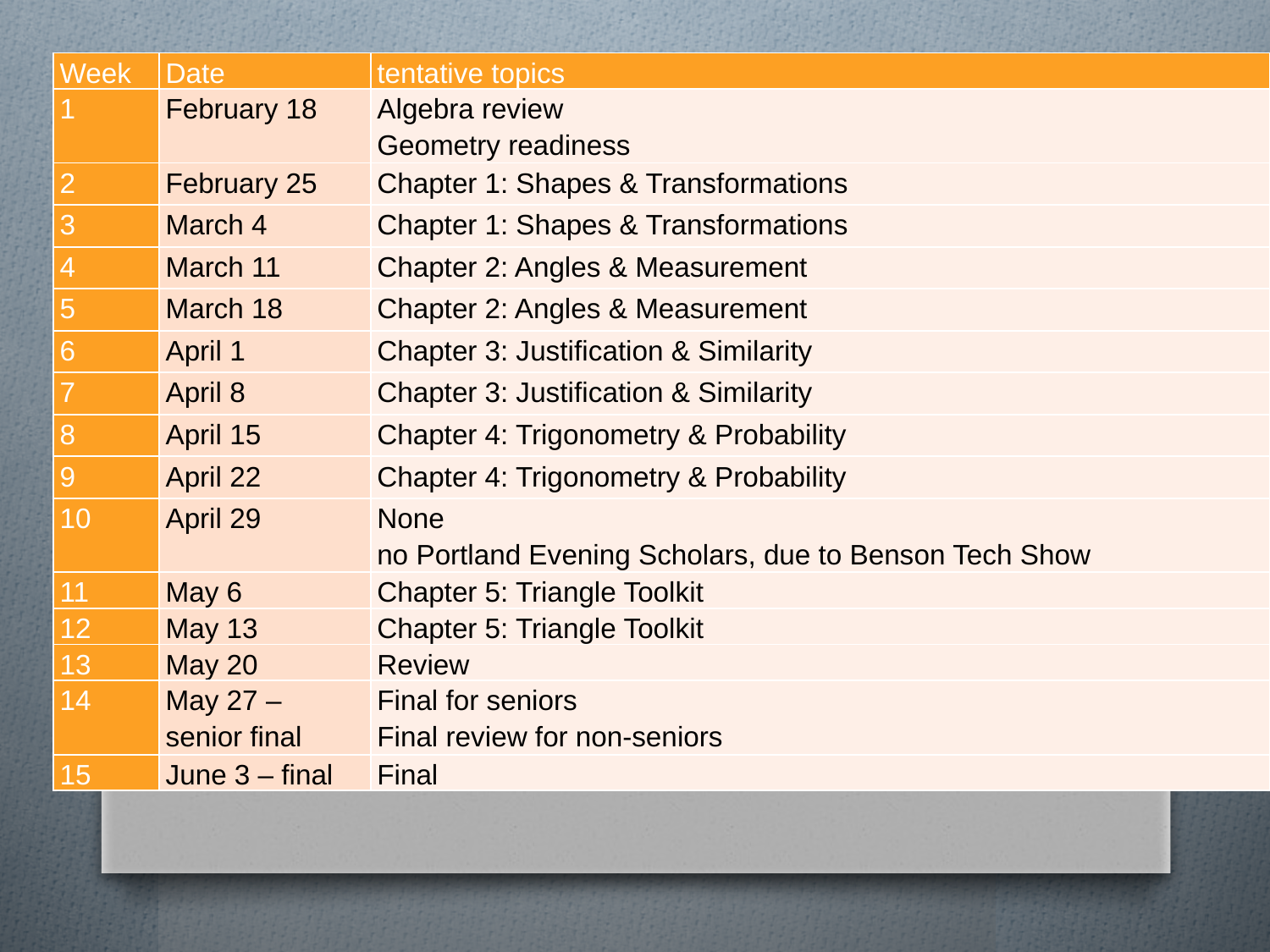

| Week | Date | tentative topics |
| --- | --- | --- |
| 1 | February 18 | Algebra review Geometry readiness |
| 2 | February 25 | Chapter 1: Shapes & Transformations |
| 3 | March 4 | Chapter 1: Shapes & Transformations |
| 4 | March 11 | Chapter 2: Angles & Measurement |
| 5 | March 18 | Chapter 2: Angles & Measurement |
| 6 | April 1 | Chapter 3: Justification & Similarity |
| 7 | April 8 | Chapter 3: Justification & Similarity |
| 8 | April 15 | Chapter 4: Trigonometry & Probability |
| 9 | April 22 | Chapter 4: Trigonometry & Probability |
| 10 | April 29 | None no Portland Evening Scholars, due to Benson Tech Show |
| 11 | May 6 | Chapter 5: Triangle Toolkit |
| 12 | May 13 | Chapter 5: Triangle Toolkit |
| 13 | May 20 | Review |
| 14 | May 27 – senior final | Final for seniors Final review for non-seniors |
| 15 | June 3 – final | Final |